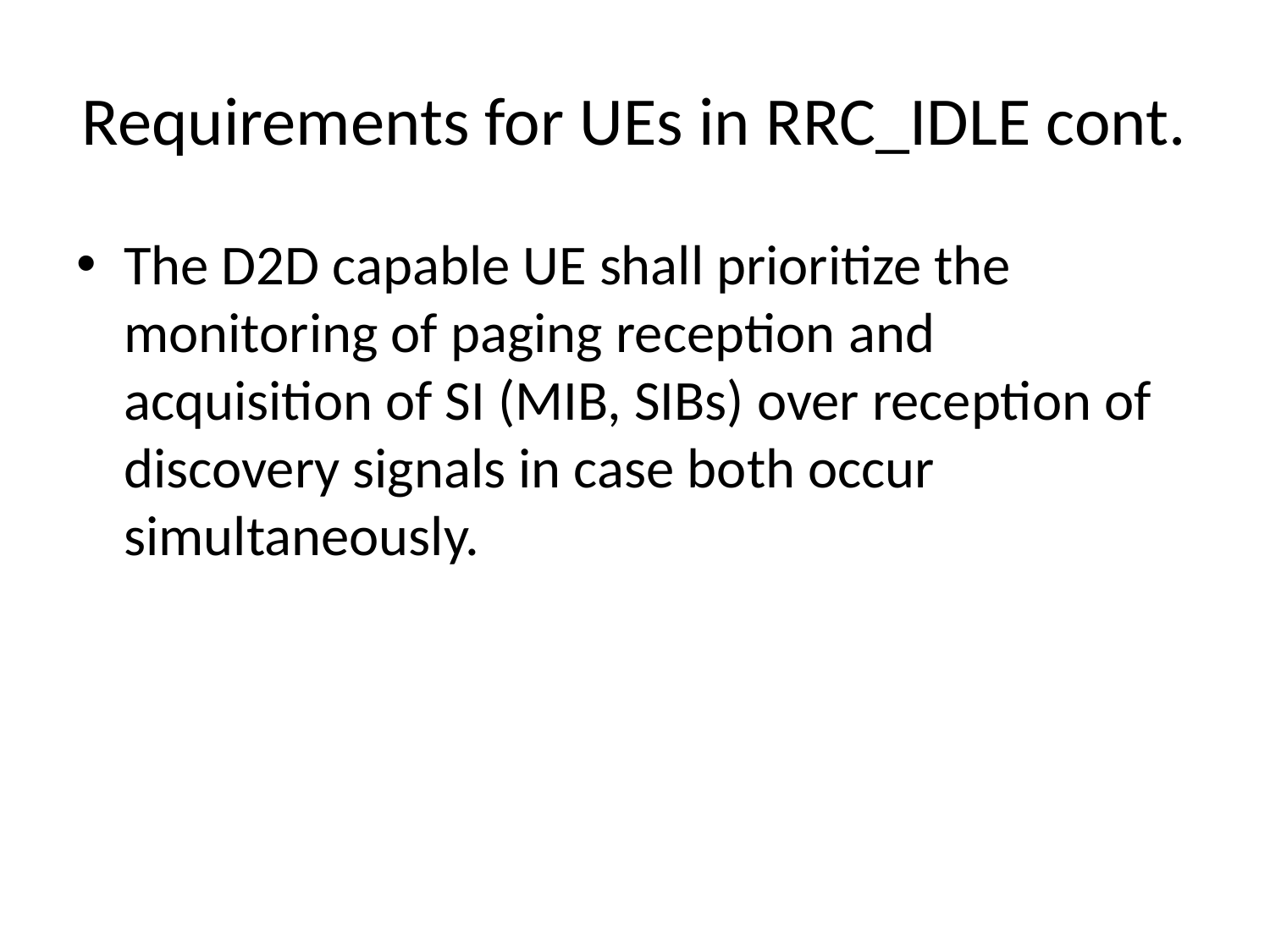

# Requirements for UEs in RRC_IDLE cont.
The D2D capable UE shall prioritize the monitoring of paging reception and acquisition of SI (MIB, SIBs) over reception of discovery signals in case both occur simultaneously.